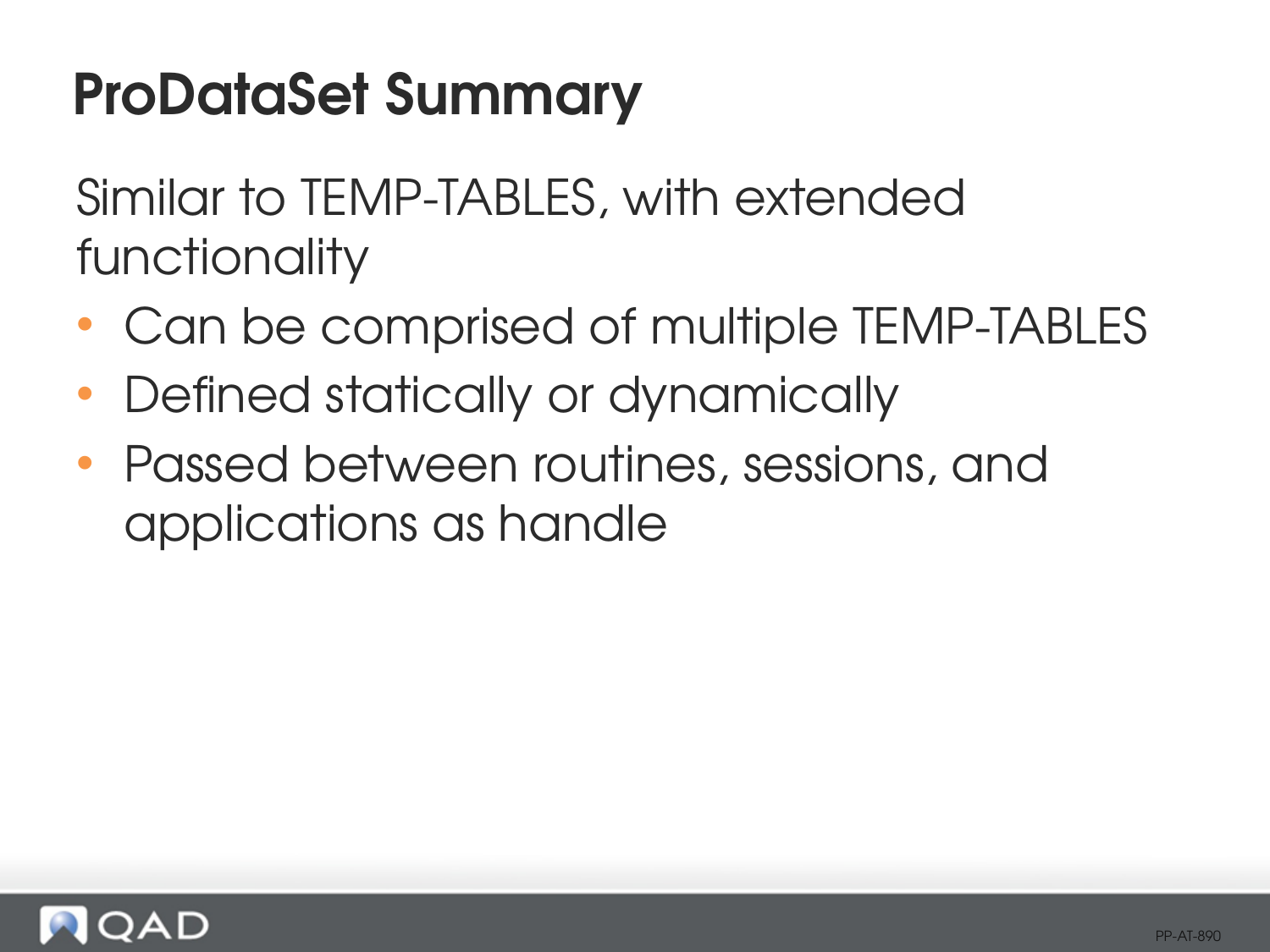

ProDataSet Summary
Similar to TEMP-TABLES, with extended functionality
Can be comprised of multiple TEMP-TABLES
Defined statically or dynamically
Passed between routines, sessions, and applications as handle

PP-AT-890